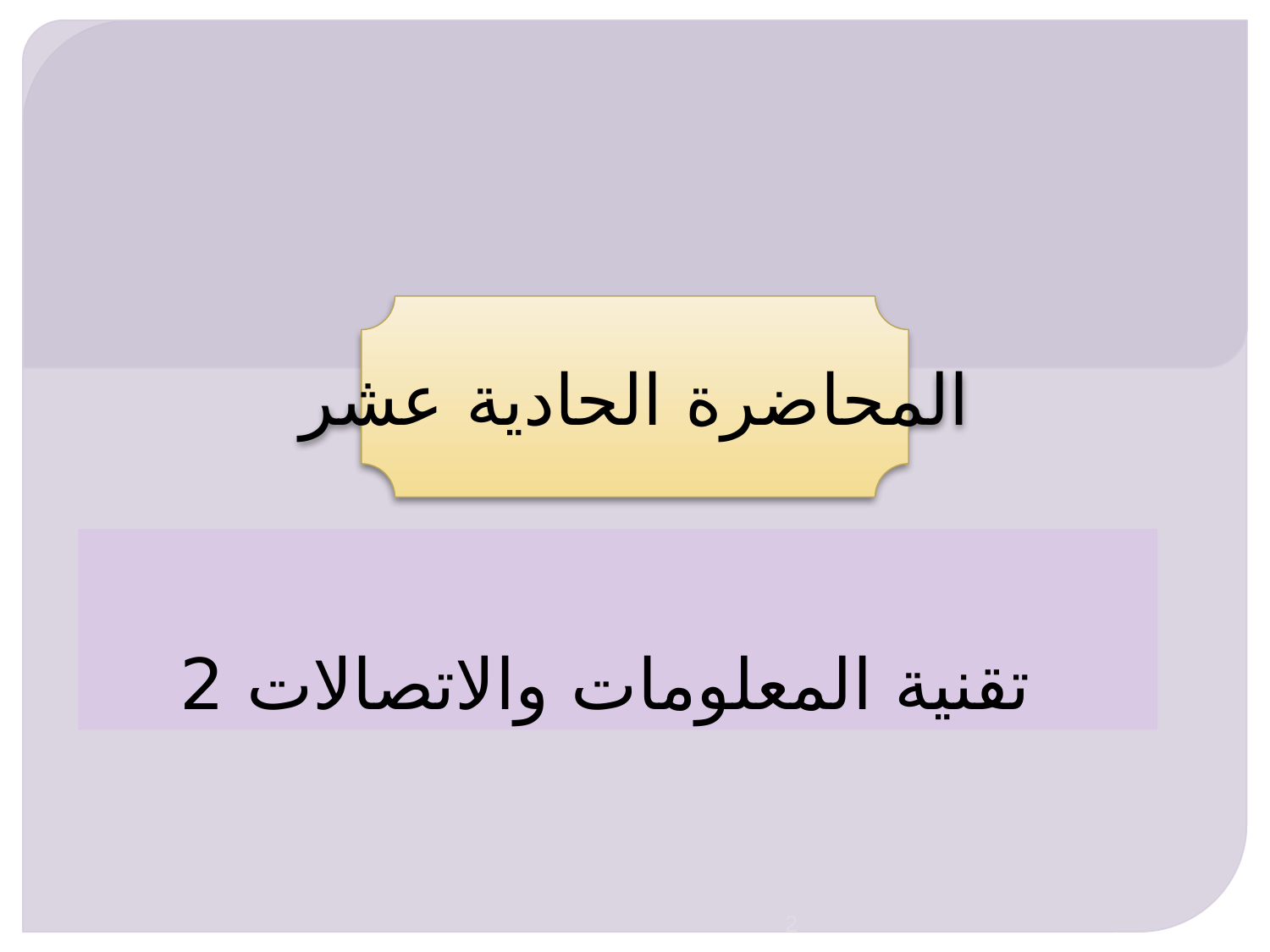

المحاضرة الحادية عشر
# تقنية المعلومات والاتصالات 2
2